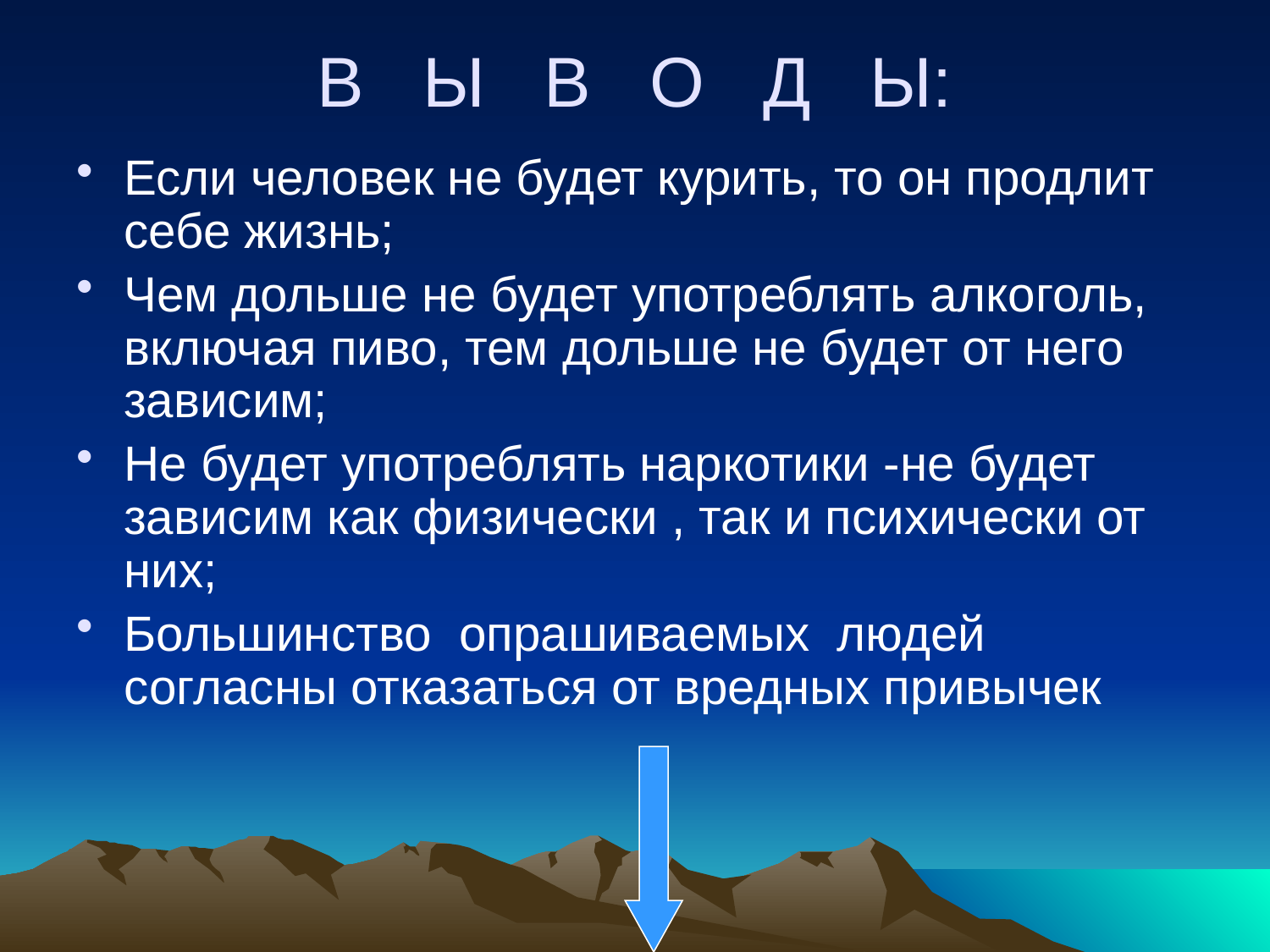

# В   Ы   В   О   Д   Ы:
Если человек не будет курить, то он продлит себе жизнь;
Чем дольше не будет употреблять алкоголь, включая пиво, тем дольше не будет от него зависим;
Не будет употреблять наркотики -не будет зависим как физически , так и психически от них;
Большинство  опрашиваемых  людей согласны отказаться от вредных привычек